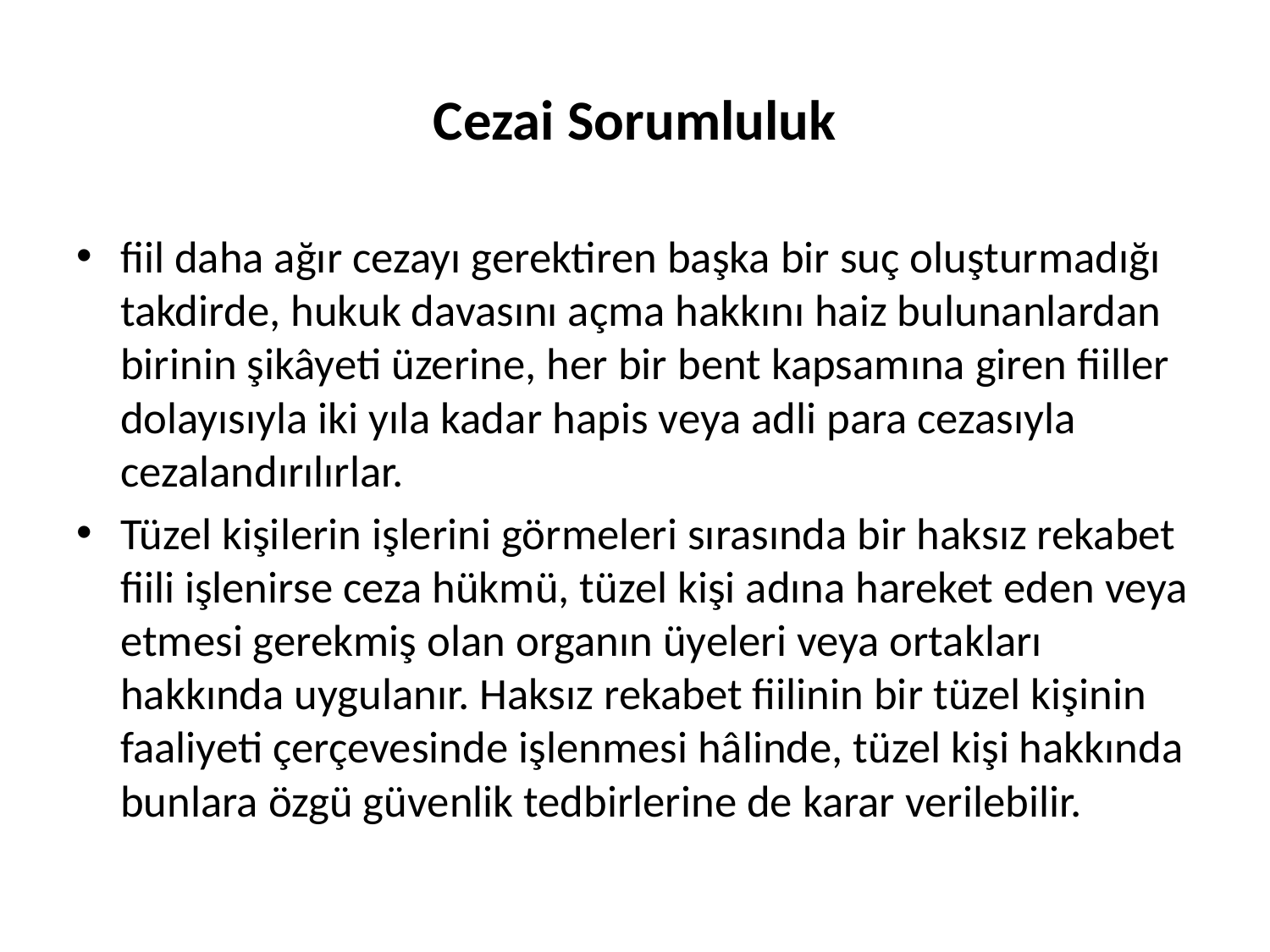

# Cezai Sorumluluk
fiil daha ağır cezayı gerektiren başka bir suç oluşturmadığı takdirde, hukuk davasını açma hakkını haiz bulunanlardan birinin şikâyeti üzerine, her bir bent kapsamına giren fiiller dolayısıyla iki yıla kadar hapis veya adli para cezasıyla cezalandırılırlar.
Tüzel kişilerin işlerini görmeleri sırasında bir haksız rekabet fiili işlenirse ceza hükmü, tüzel kişi adına hareket eden veya etmesi gerekmiş olan organın üyeleri veya ortakları hakkında uygulanır. Haksız rekabet fiilinin bir tüzel kişinin faaliyeti çerçevesinde işlenmesi hâlinde, tüzel kişi hakkında bunlara özgü güvenlik tedbirlerine de karar verilebilir.